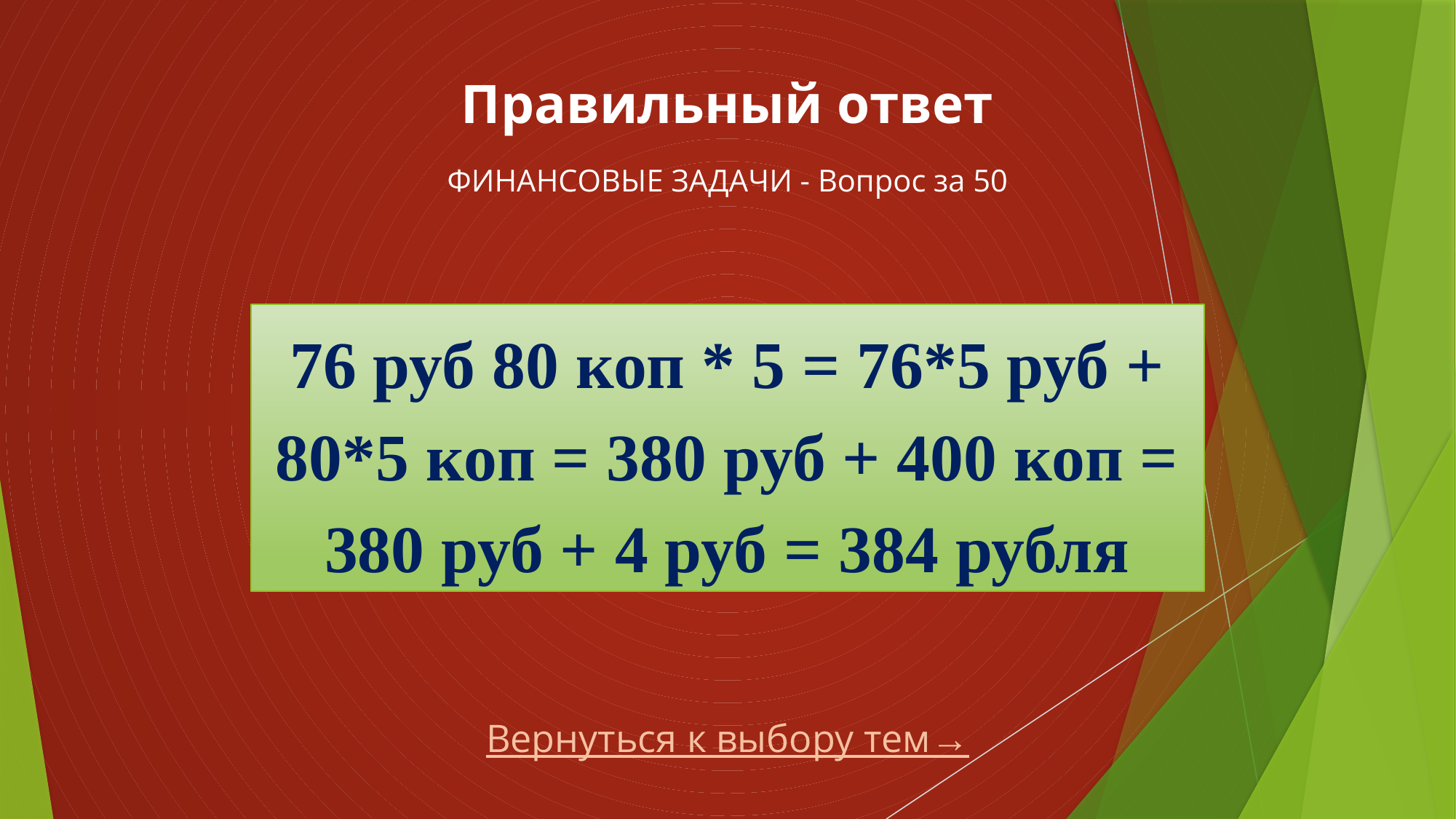

# Правильный ответ ФИНАНСОВЫЕ ЗАДАЧИ - Вопрос за 50
76 руб 80 коп * 5 = 76*5 руб + 80*5 коп = 380 руб + 400 коп = 380 руб + 4 руб = 384 рубля
Вернуться к выбору тем→